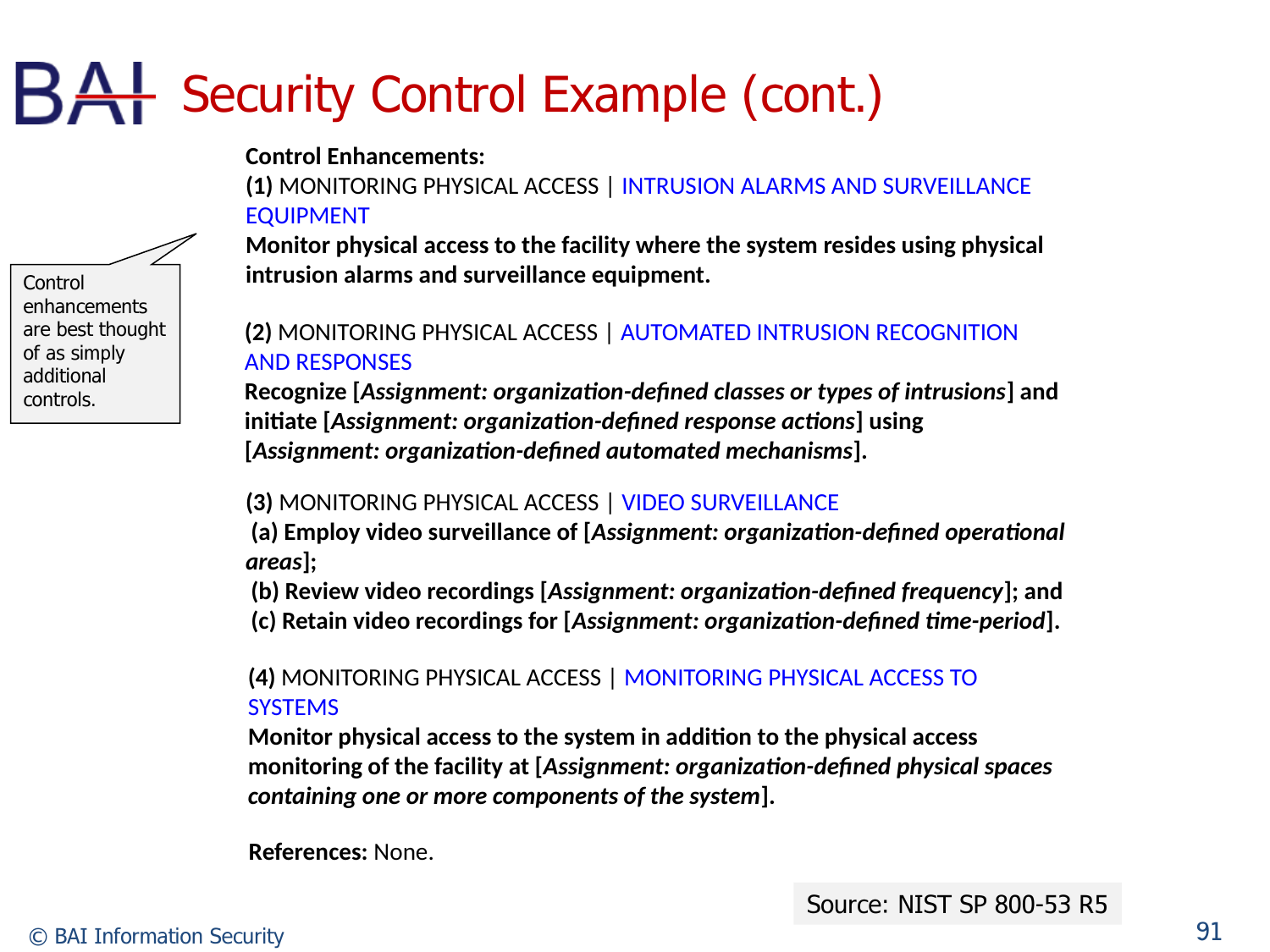

# Security Control Example (cont.)
Control Enhancements:
(1) MONITORING PHYSICAL ACCESS | INTRUSION ALARMS AND SURVEILLANCE EQUIPMENT
Monitor physical access to the facility where the system resides using physical intrusion alarms and surveillance equipment.
Control enhancements are best thought of as simply additional controls.

(2) MONITORING PHYSICAL ACCESS | AUTOMATED INTRUSION RECOGNITION AND RESPONSES
Recognize [Assignment: organization-defined classes or types of intrusions] and initiate [Assignment: organization-defined response actions] using [Assignment: organization-defined automated mechanisms].

(3) MONITORING PHYSICAL ACCESS | VIDEO SURVEILLANCE
 (a) Employ video surveillance of [Assignment: organization-defined operational areas];
 (b) Review video recordings [Assignment: organization-defined frequency]; and
 (c) Retain video recordings for [Assignment: organization-defined time-period].

(4) MONITORING PHYSICAL ACCESS | MONITORING PHYSICAL ACCESS TO SYSTEMS
Monitor physical access to the system in addition to the physical access monitoring of the facility at [Assignment: organization-defined physical spaces containing one or more components of the system].
References: None.
Source: NIST SP 800-53 R5